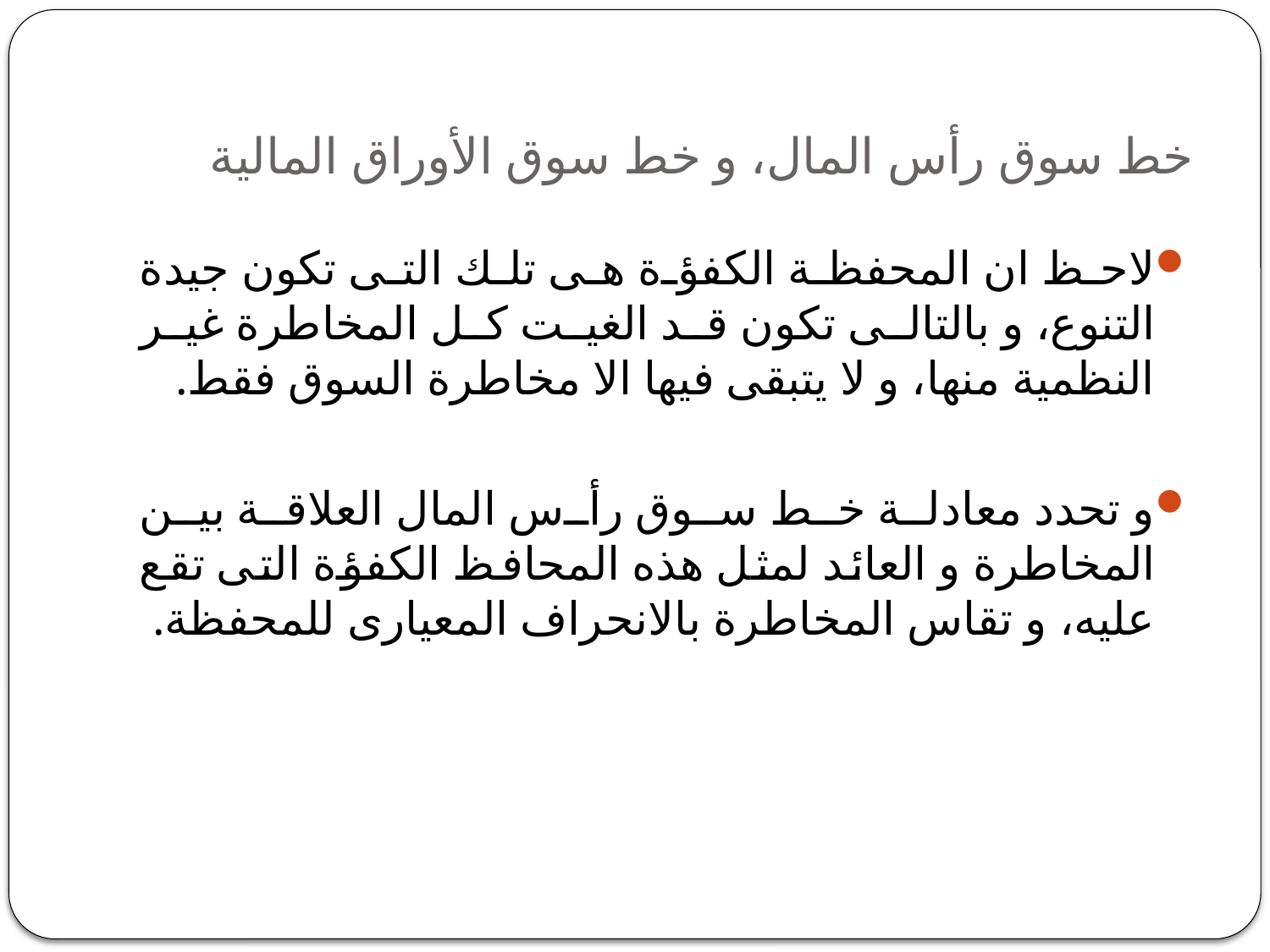

# خط سوق رأس المال، و خط سوق الأوراق المالية
لاحظ ان المحفظة الكفؤة هى تلك التى تكون جيدة التنوع، و بالتالى تكون قد الغيت كل المخاطرة غير النظمية منها، و لا يتبقى فيها الا مخاطرة السوق فقط.

و تحدد معادلة خط سوق رأس المال العلاقة بين المخاطرة و العائد لمثل هذه المحافظ الكفؤة التى تقع عليه، و تقاس المخاطرة بالانحراف المعيارى للمحفظة.